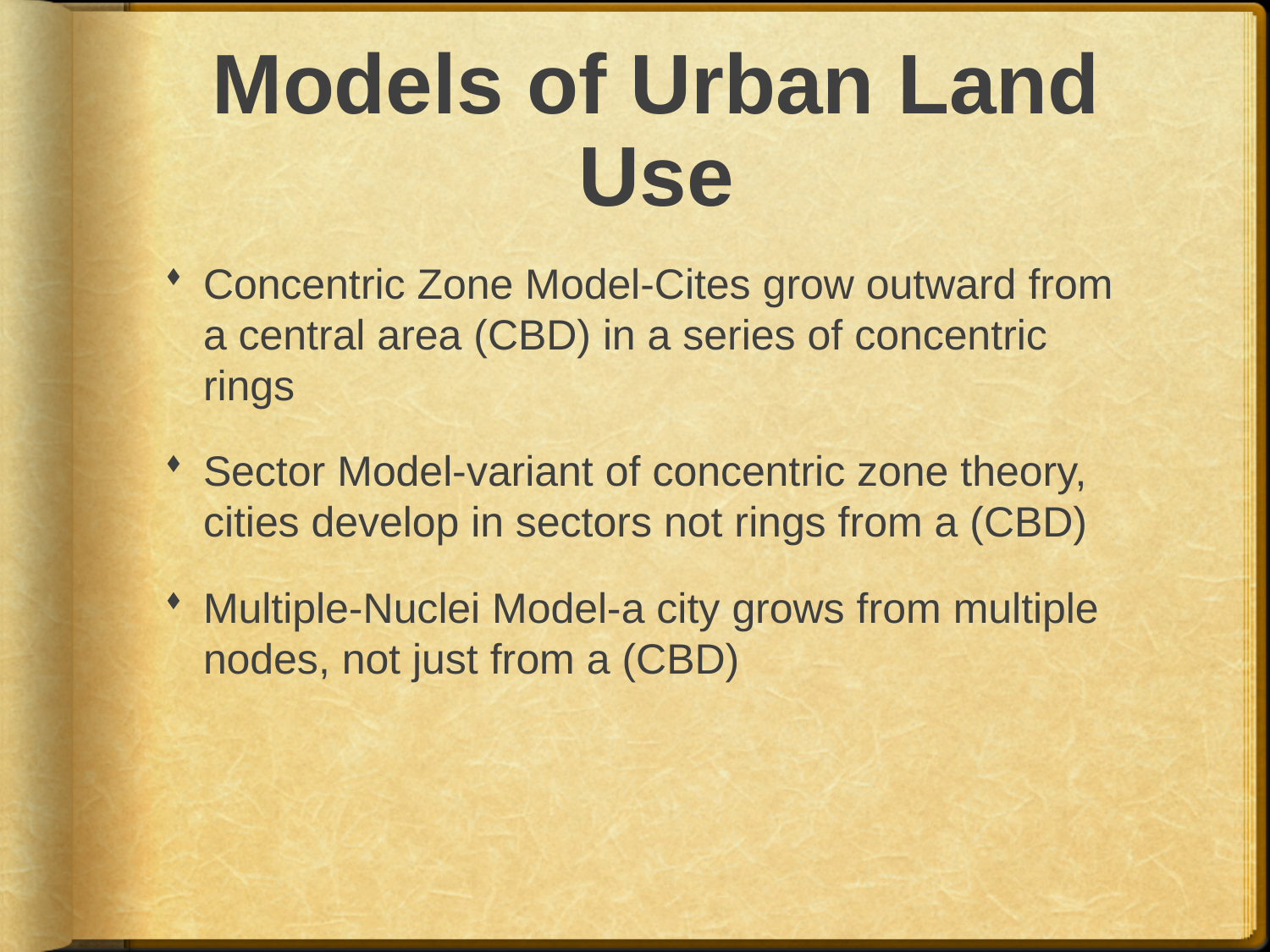

# Models of Urban Land Use
Concentric Zone Model-Cites grow outward from a central area (CBD) in a series of concentric rings
Sector Model-variant of concentric zone theory, cities develop in sectors not rings from a (CBD)
Multiple-Nuclei Model-a city grows from multiple nodes, not just from a (CBD)